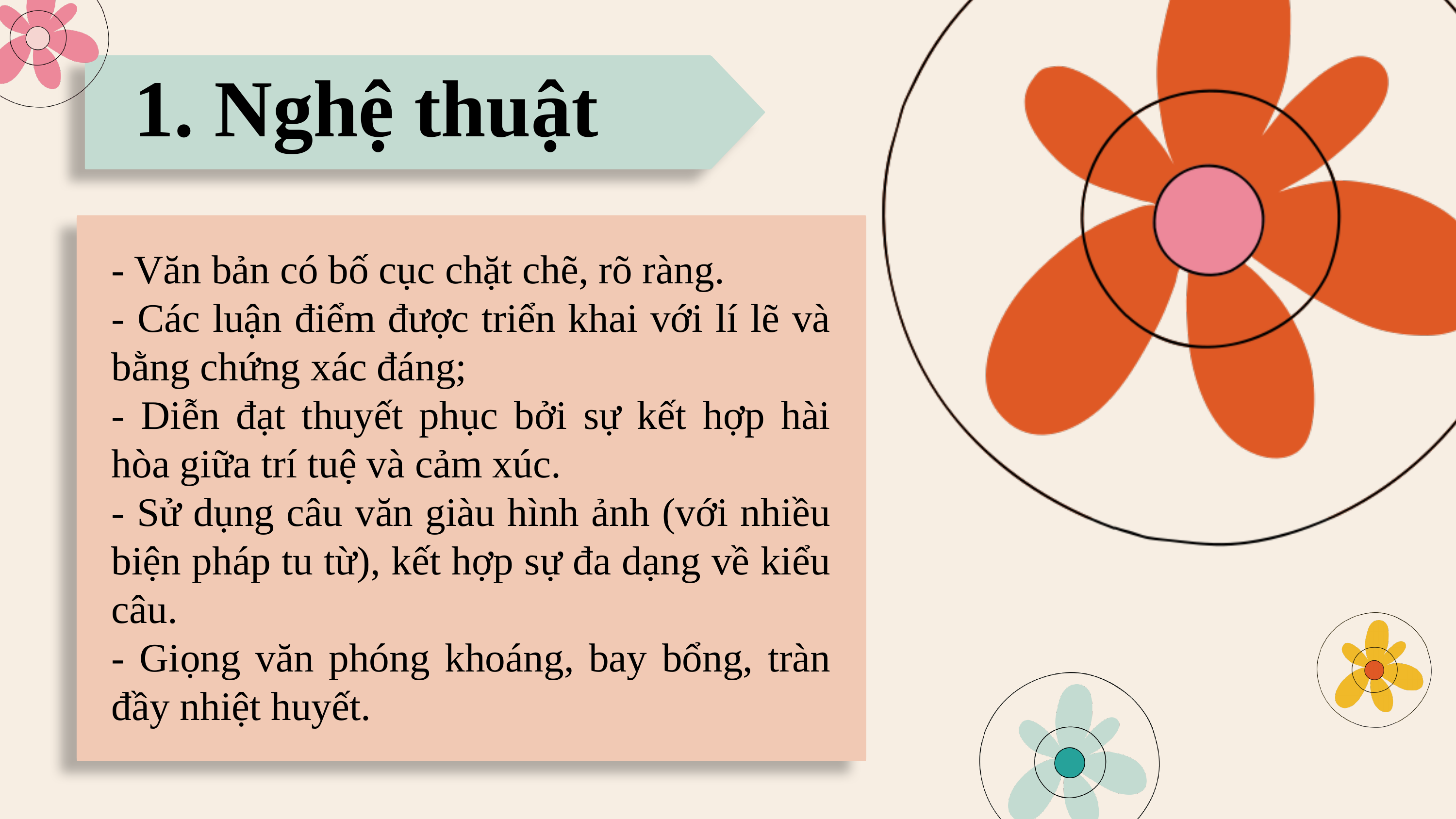

1. Nghệ thuật

- Văn bản có bố cục chặt chẽ, rõ ràng.
- Các luận điểm được triển khai với lí lẽ và bằng chứng xác đáng;
- Diễn đạt thuyết phục bởi sự kết hợp hài hòa giữa trí tuệ và cảm xúc.
- Sử dụng câu văn giàu hình ảnh (với nhiều biện pháp tu từ), kết hợp sự đa dạng về kiểu câu.
- Giọng văn phóng khoáng, bay bổng, tràn đầy nhiệt huyết.